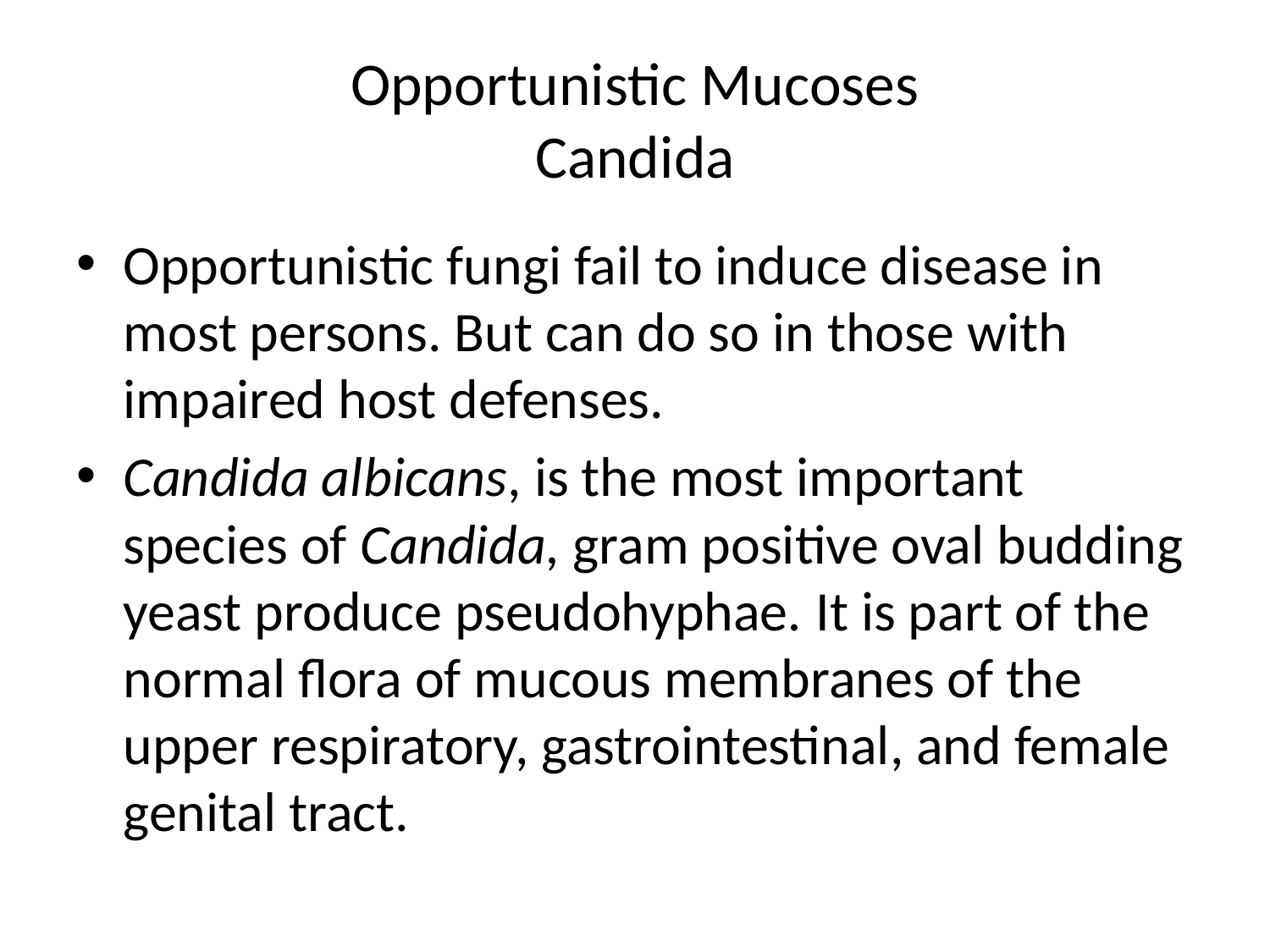

# Opportunistic Mucoses Candida
Opportunistic fungi fail to induce disease in most persons. But can do so in those with impaired host defenses.
Candida albicans, is the most important species of Candida, gram positive oval budding yeast produce pseudohyphae. It is part of the normal flora of mucous membranes of the upper respiratory, gastrointestinal, and female genital tract.